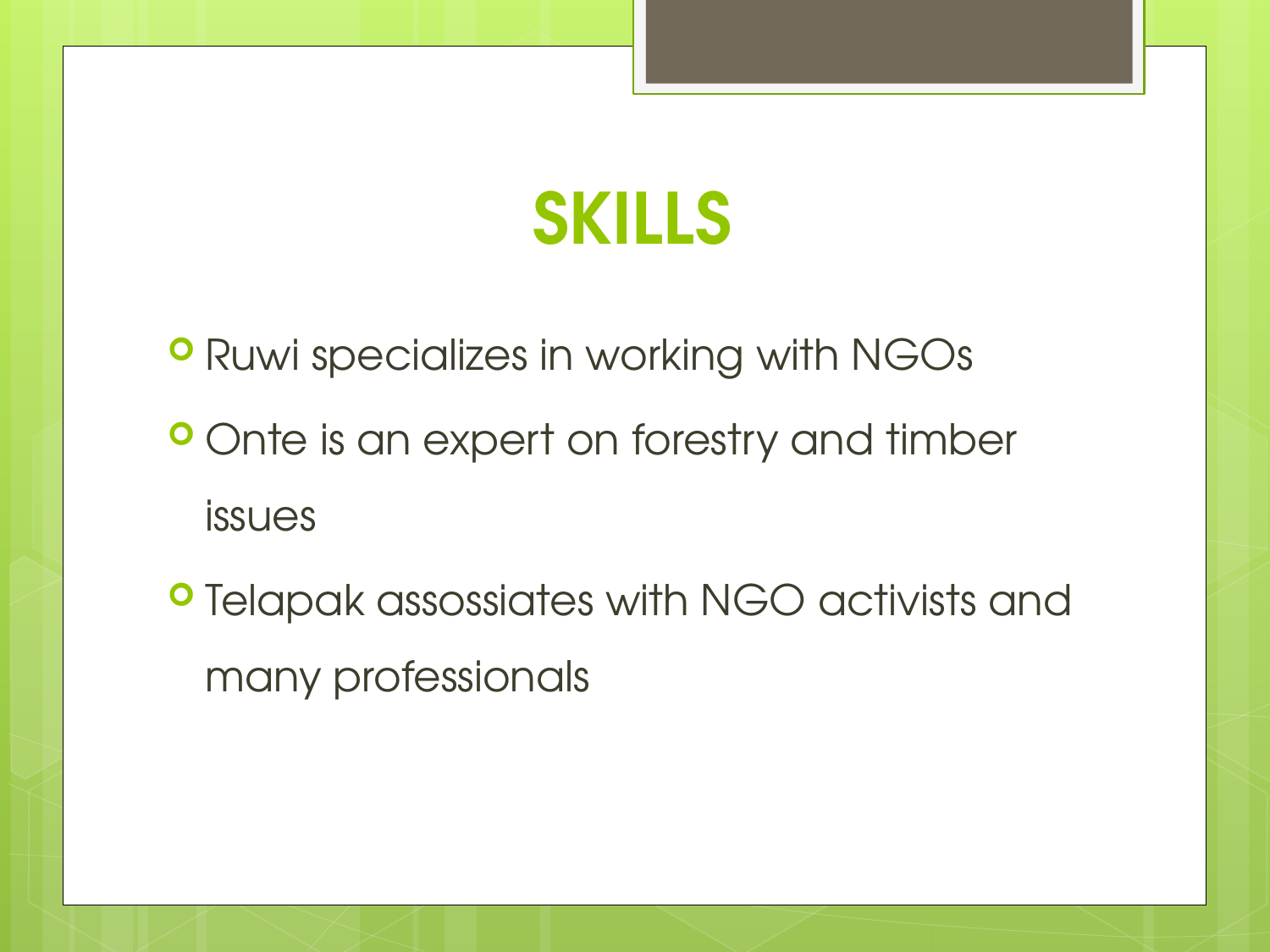

# SKILLS
Ruwi specializes in working with NGOs
Onte is an expert on forestry and timber issues
Telapak assossiates with NGO activists and many professionals